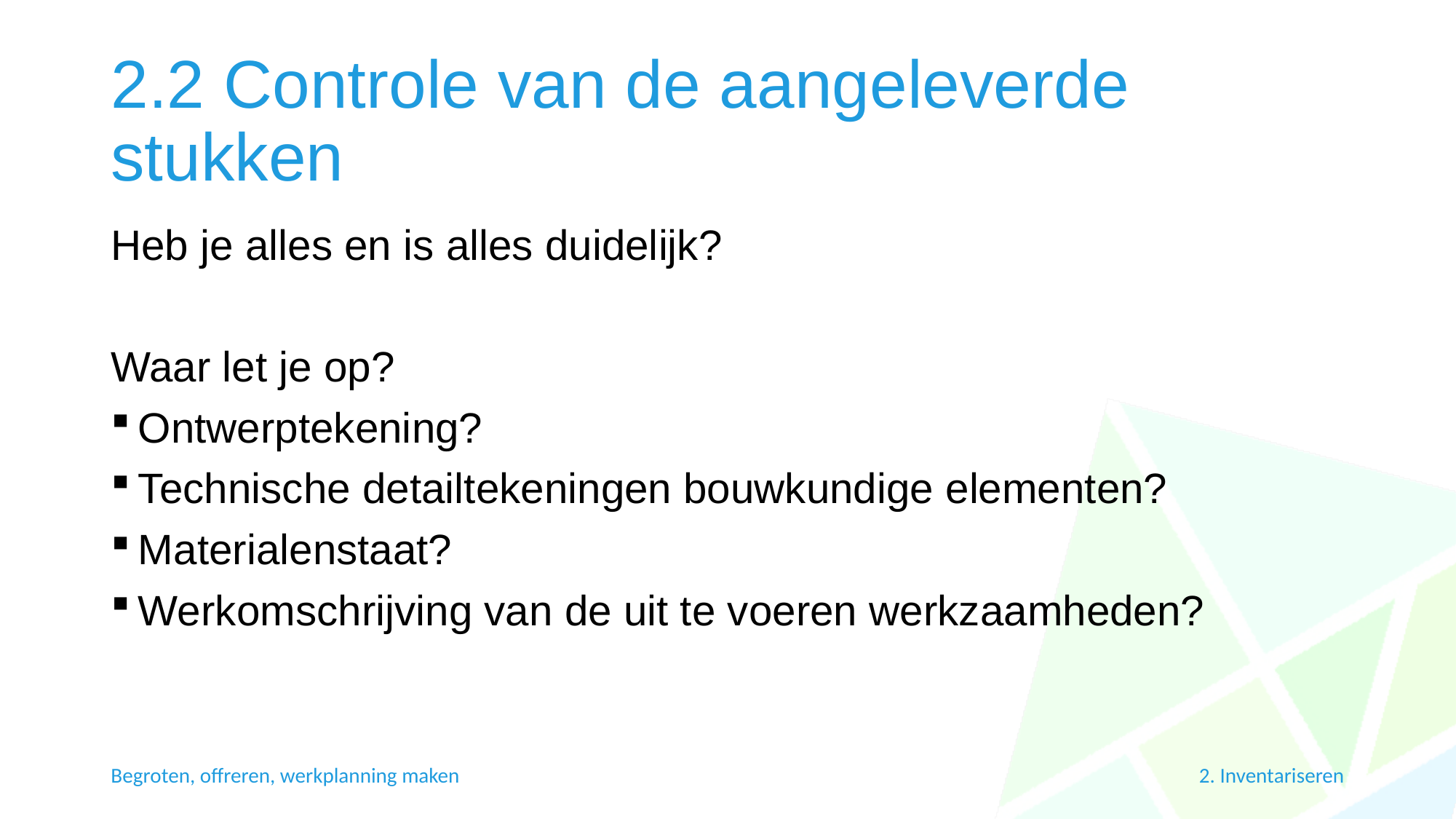

# 2.2 Controle van de aangeleverde stukken
Heb je alles en is alles duidelijk?

Waar let je op?
Ontwerptekening?
Technische detailtekeningen bouwkundige elementen?
Materialenstaat?
Werkomschrijving van de uit te voeren werkzaamheden?

2. Inventariseren
Begroten, offreren, werkplanning maken